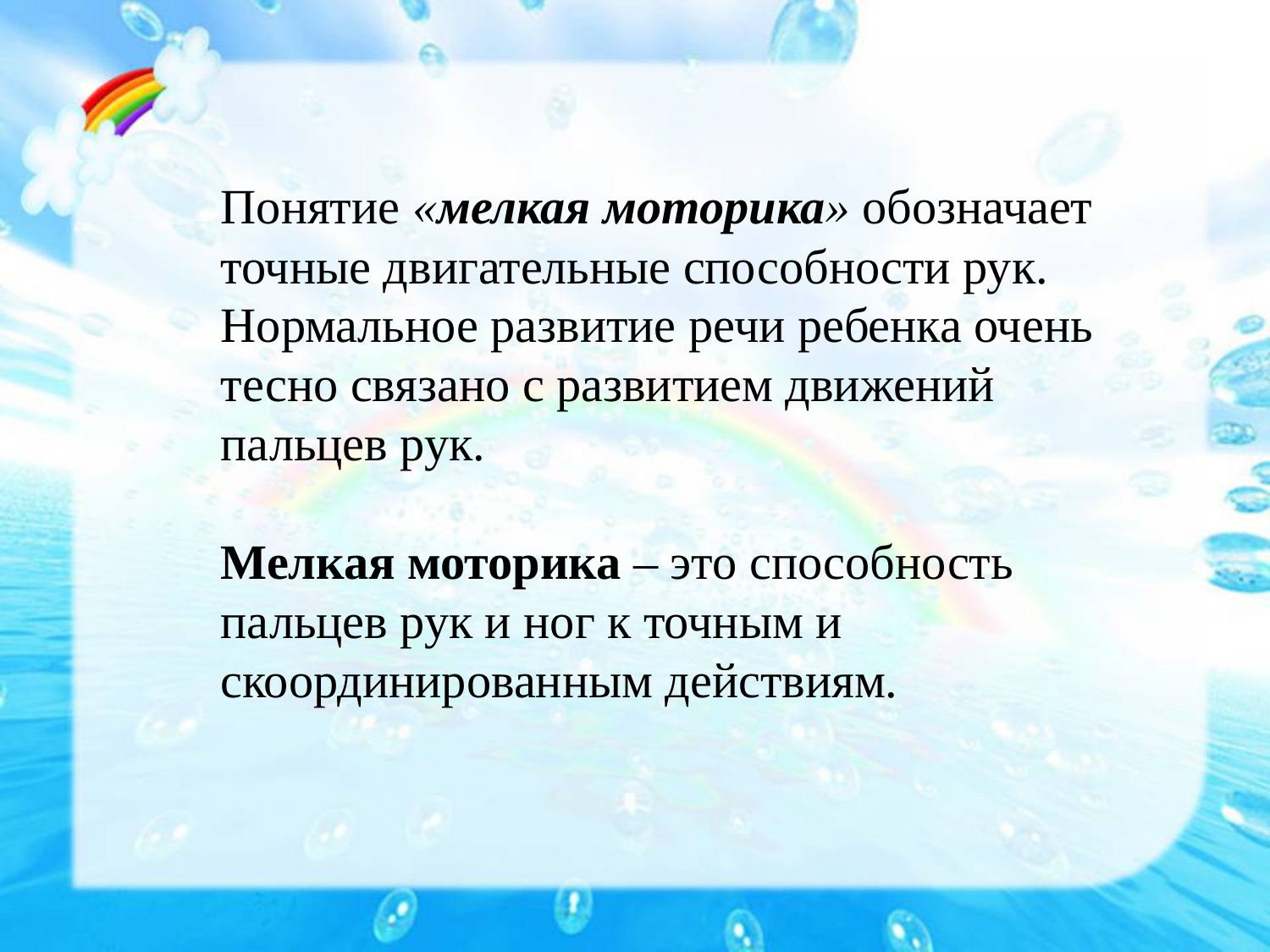

Понятие «мелкая моторика» обозначает точные двигательные способности рук. Нормальное развитие речи ребенка очень тесно связано с развитием движений пальцев рук.
Мелкая моторика – это способность пальцев рук и ног к точным и скоординированным действиям.